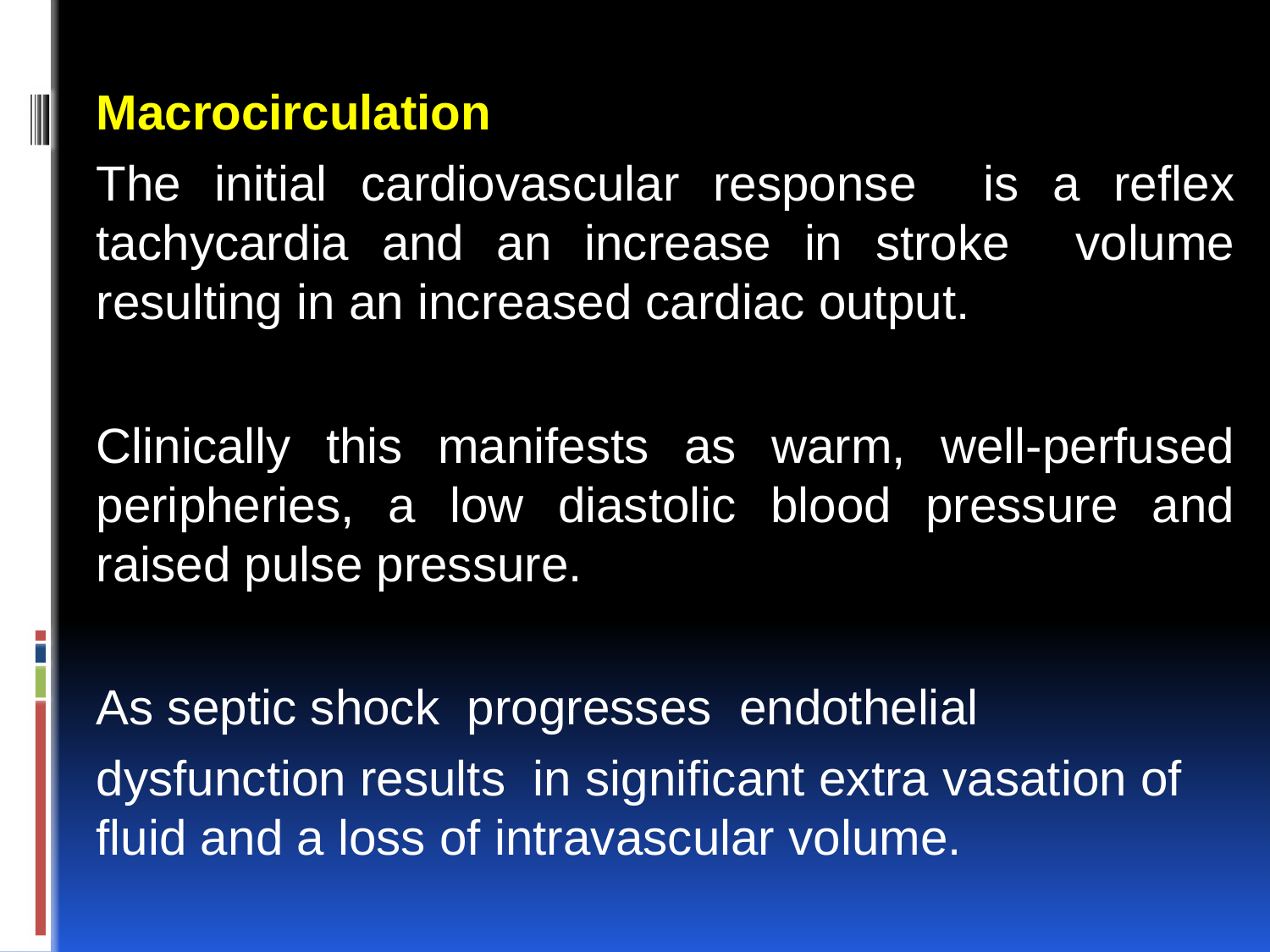

Macrocirculation
The initial cardiovascular response  is a reflex tachycardia and an increase in stroke  volume resulting in an increased cardiac output.

Clinically  this  manifests  as  warm,  well-perfused peripheries, a low diastolic blood pressure and raised pulse pressure.

As septic shock  progresses  endothelial
dysfunction results  in significant extra vasation of fluid and a loss of intravascular volume.